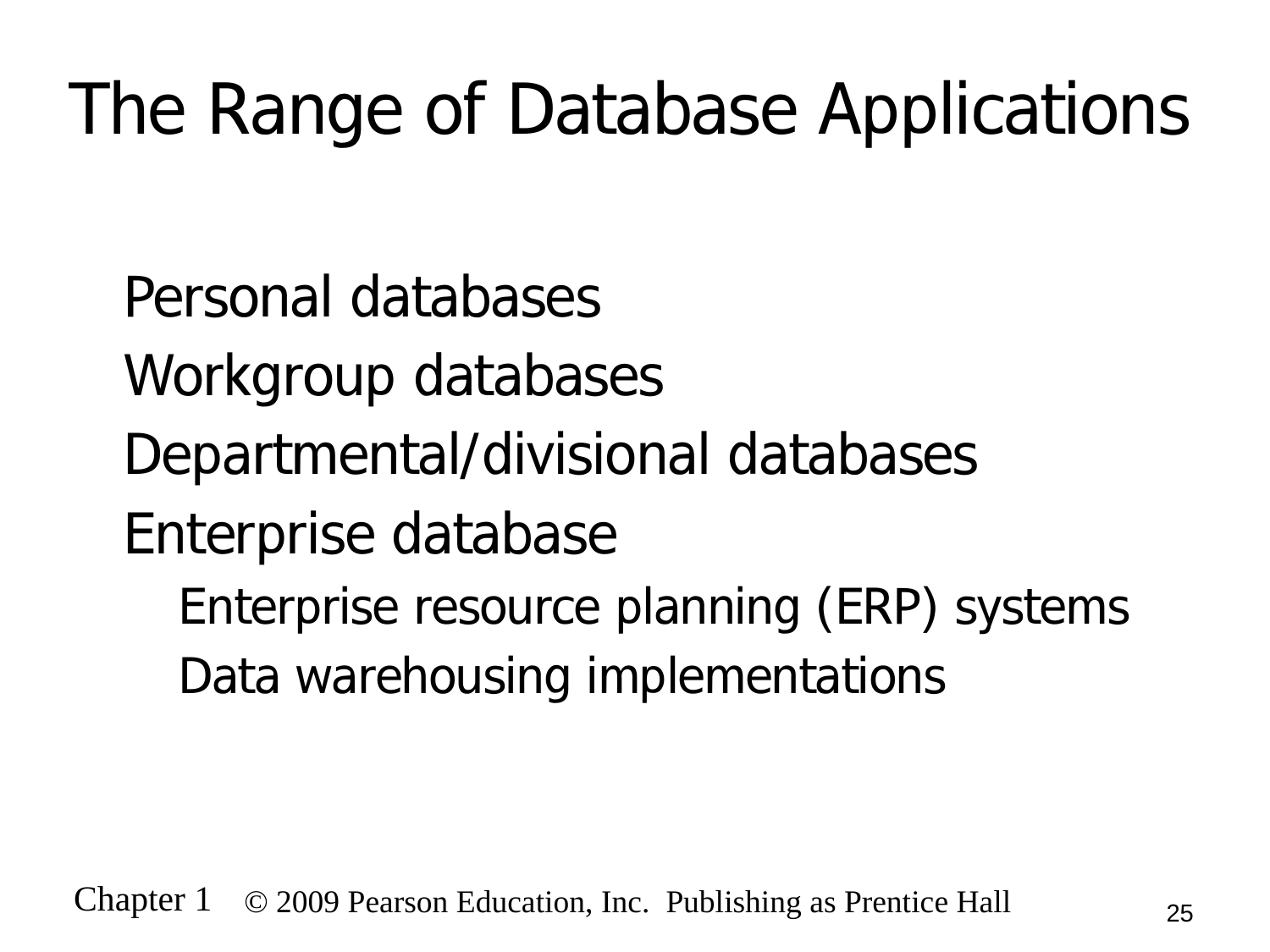

# The Range of Database Applications
Personal databases
Workgroup databases
Departmental/divisional databases
Enterprise database
Enterprise resource planning (ERP) systems
Data warehousing implementations
25